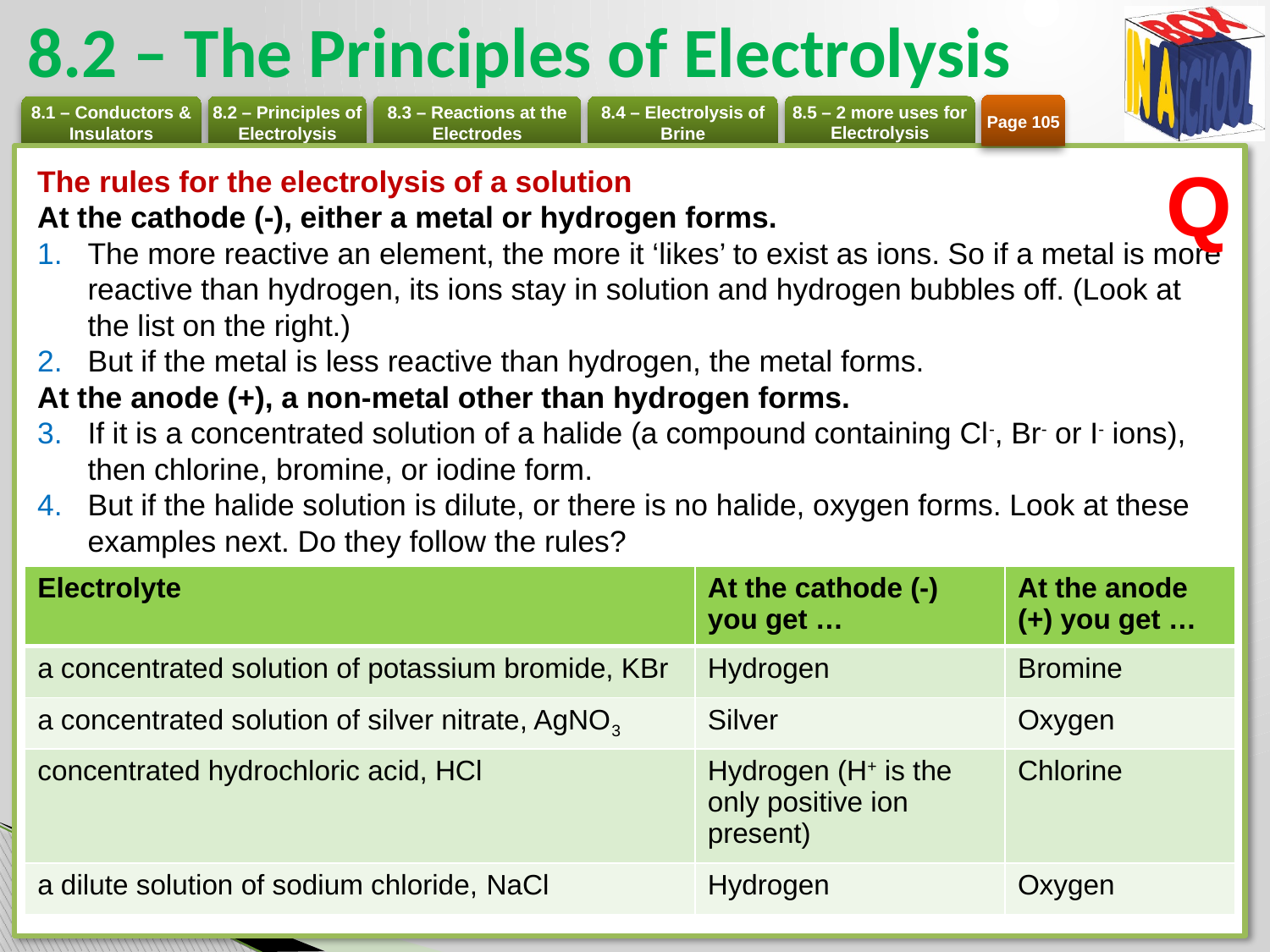

# 8.2 – The Principles of Electrolysis
Page 105
Q
The rules for the electrolysis of a solution
At the cathode (-), either a metal or hydrogen forms.
The more reactive an element, the more it ‘likes’ to exist as ions. So if a metal is more reactive than hydrogen, its ions stay in solution and hydrogen bubbles off. (Look at the list on the right.)
But if the metal is less reactive than hydrogen, the metal forms.
At the anode (+), a non-metal other than hydrogen forms.
If it is a concentrated solution of a halide (a compound containing Cl-, Br- or I- ions), then chlorine, bromine, or iodine form.
But if the halide solution is dilute, or there is no halide, oxygen forms. Look at these examples next. Do they follow the rules?
| Electrolyte | At the cathode (-) you get … | At the anode (+) you get … |
| --- | --- | --- |
| a concentrated solution of potassium bromide, KBr | Hydrogen | Bromine |
| a concentrated solution of silver nitrate, AgNO3 | Silver | Oxygen |
| concentrated hydrochloric acid, HCl | Hydrogen (H+ is the only positive ion present) | Chlorine |
| a dilute solution of sodium chloride, NaCl | Hydrogen | Oxygen |